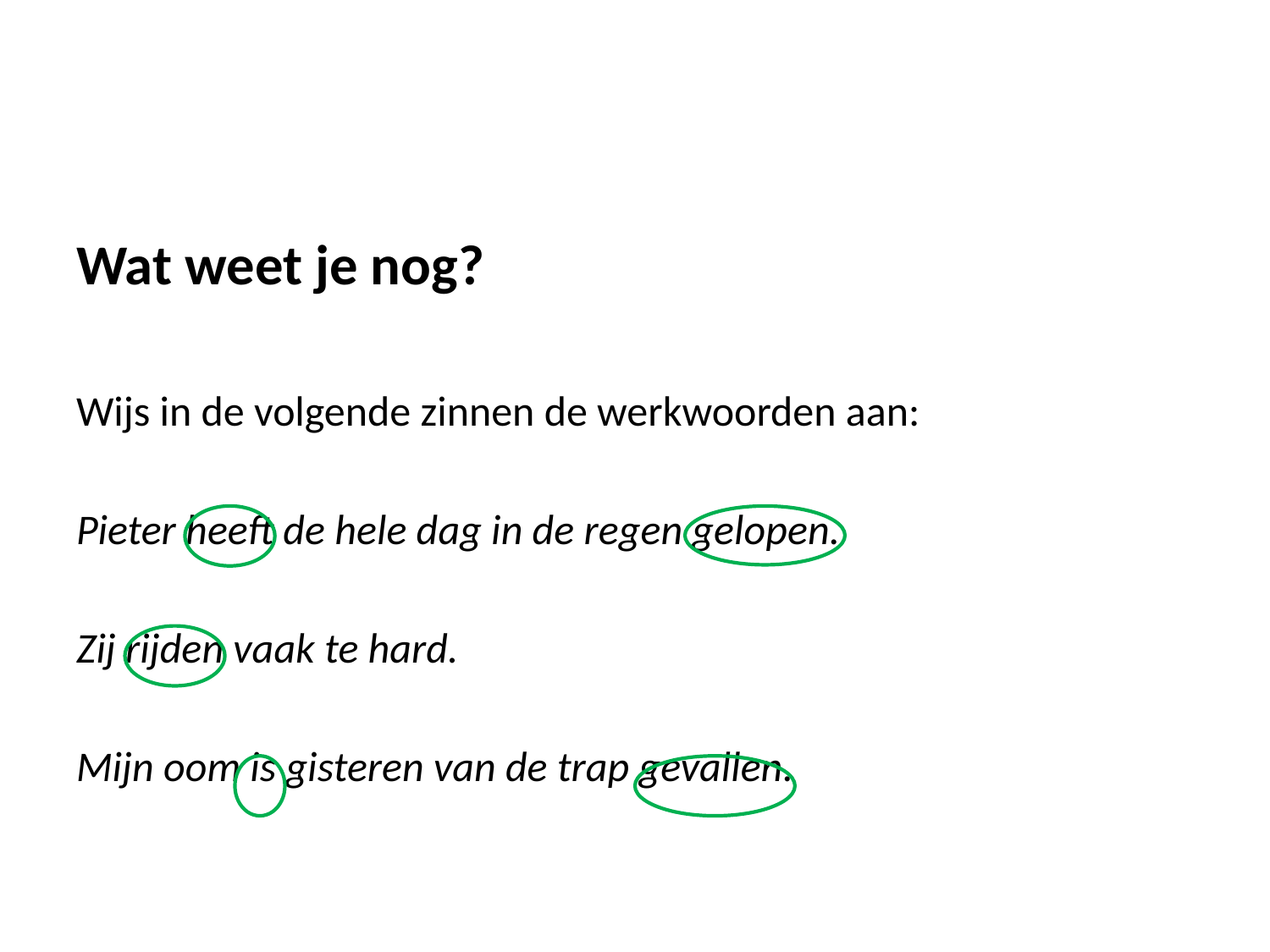

#
Wat weet je nog?

Wijs in de volgende zinnen de werkwoorden aan:

Pieter heeft de hele dag in de regen gelopen.

Zij rijden vaak te hard.

Mijn oom is gisteren van de trap gevallen.